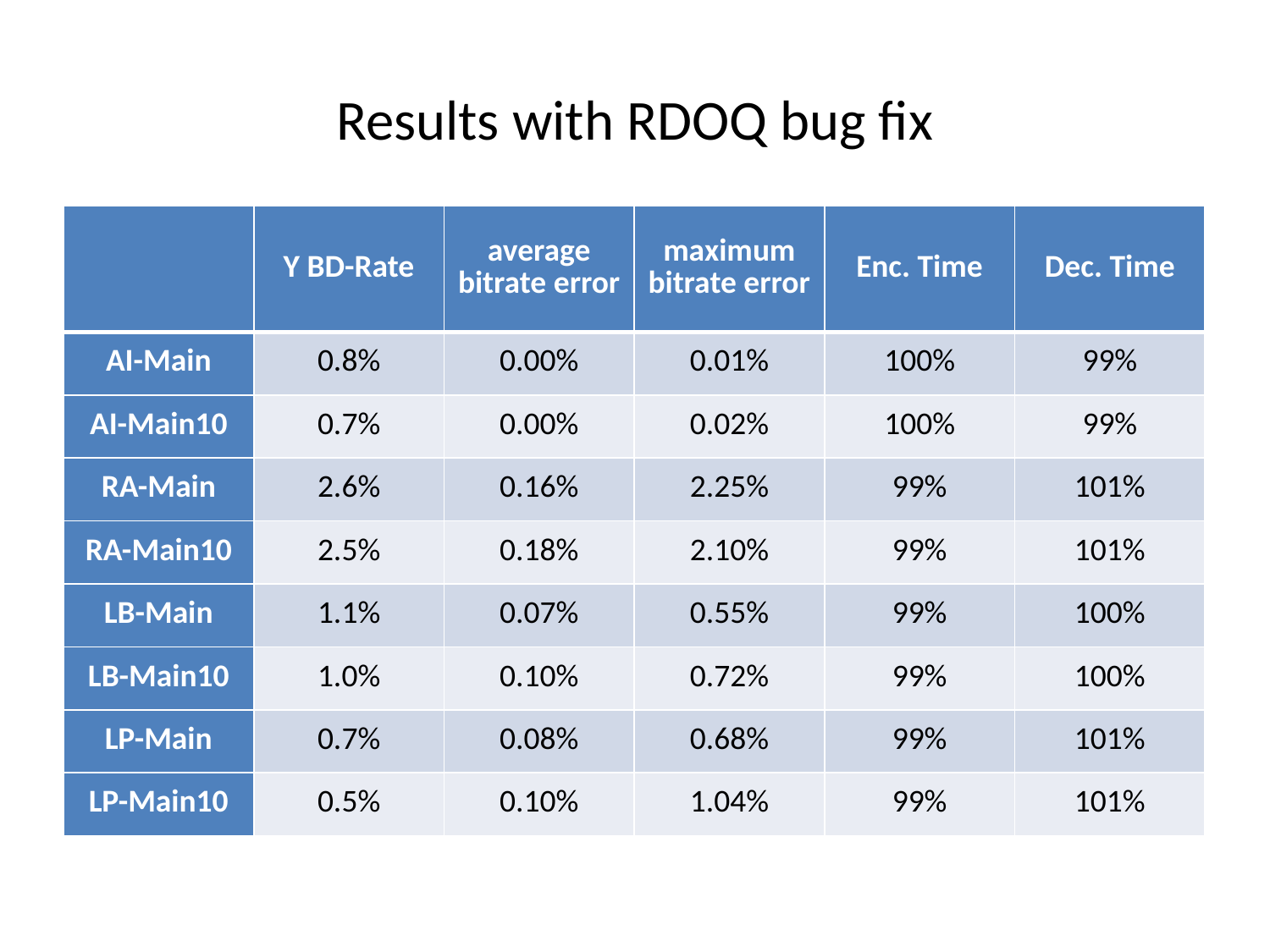

# Results with RDOQ bug fix
|  | Y BD-Rate | average bitrate error | maximum bitrate error | Enc. Time | Dec. Time |
| --- | --- | --- | --- | --- | --- |
| AI-Main | 0.8% | 0.00% | 0.01% | 100% | 99% |
| AI-Main10 | 0.7% | 0.00% | 0.02% | 100% | 99% |
| RA-Main | 2.6% | 0.16% | 2.25% | 99% | 101% |
| RA-Main10 | 2.5% | 0.18% | 2.10% | 99% | 101% |
| LB-Main | 1.1% | 0.07% | 0.55% | 99% | 100% |
| LB-Main10 | 1.0% | 0.10% | 0.72% | 99% | 100% |
| LP-Main | 0.7% | 0.08% | 0.68% | 99% | 101% |
| LP-Main10 | 0.5% | 0.10% | 1.04% | 99% | 101% |